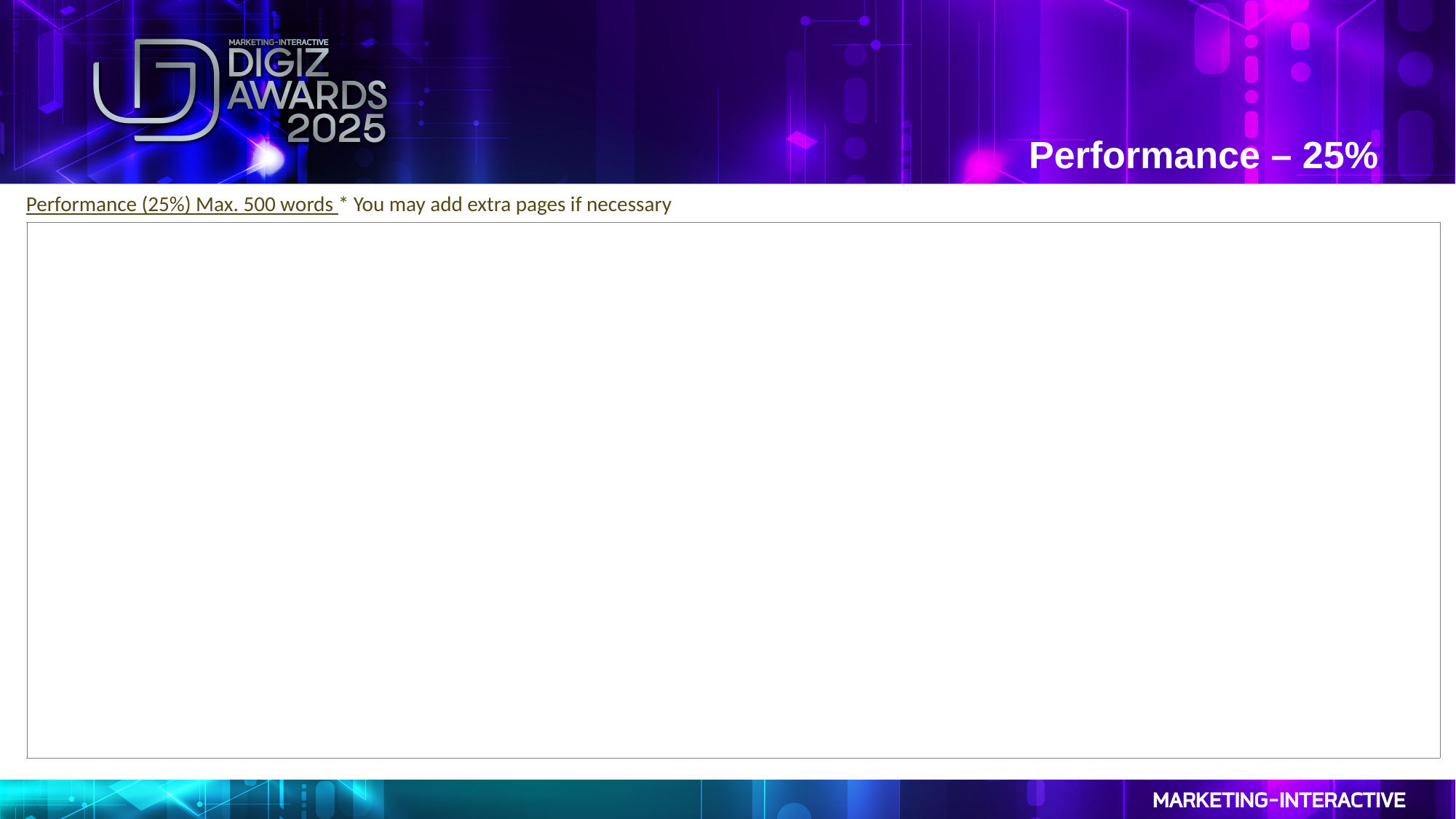

Performance – 25%
Performance (25%) Max. 500 words * You may add extra pages if necessary
|  |
| --- |